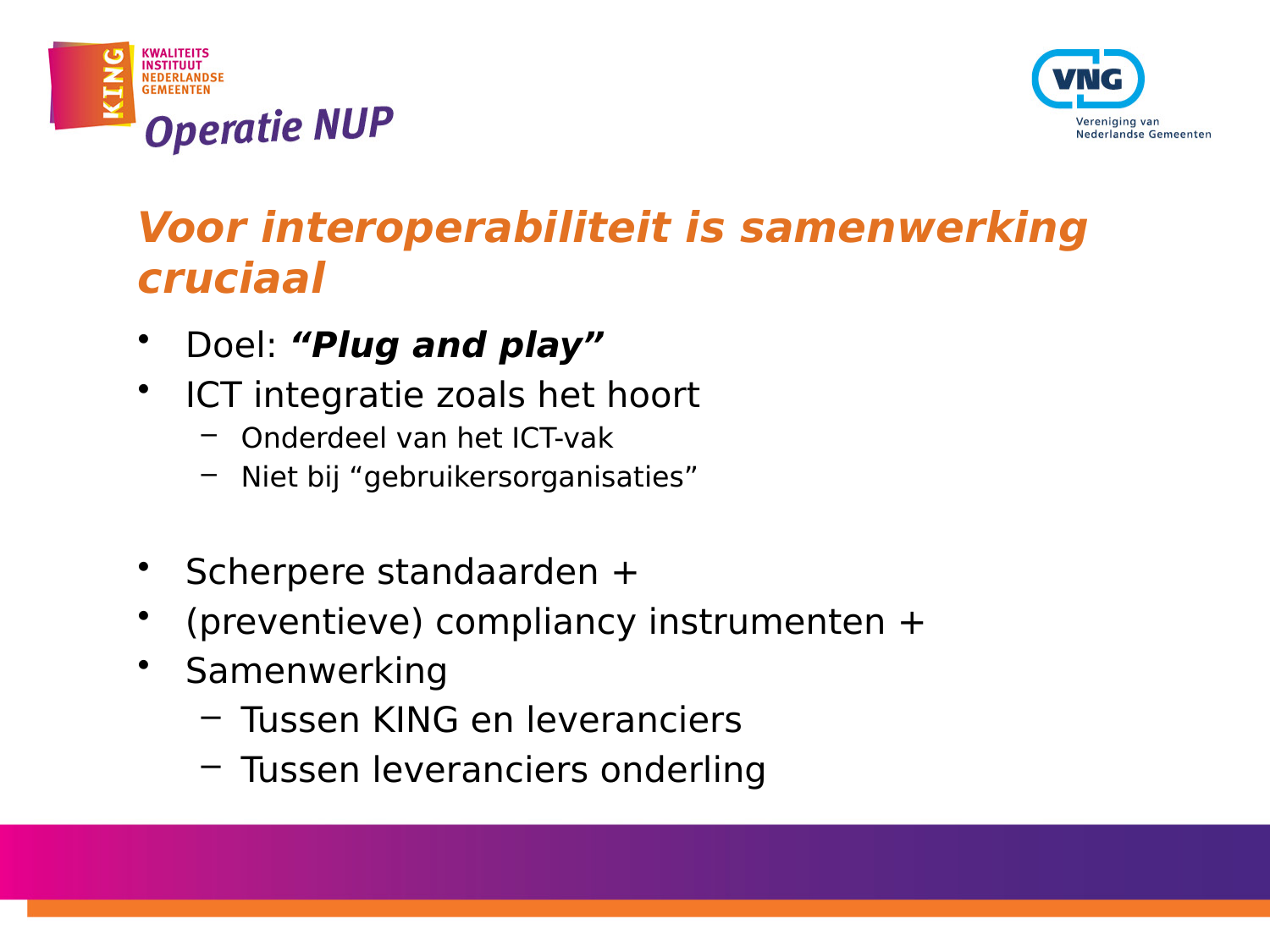

# Voor interoperabiliteit is samenwerking cruciaal
Doel: “Plug and play”
ICT integratie zoals het hoort
Onderdeel van het ICT-vak
Niet bij “gebruikersorganisaties”

Scherpere standaarden +
(preventieve) compliancy instrumenten +
Samenwerking
Tussen KING en leveranciers
Tussen leveranciers onderling